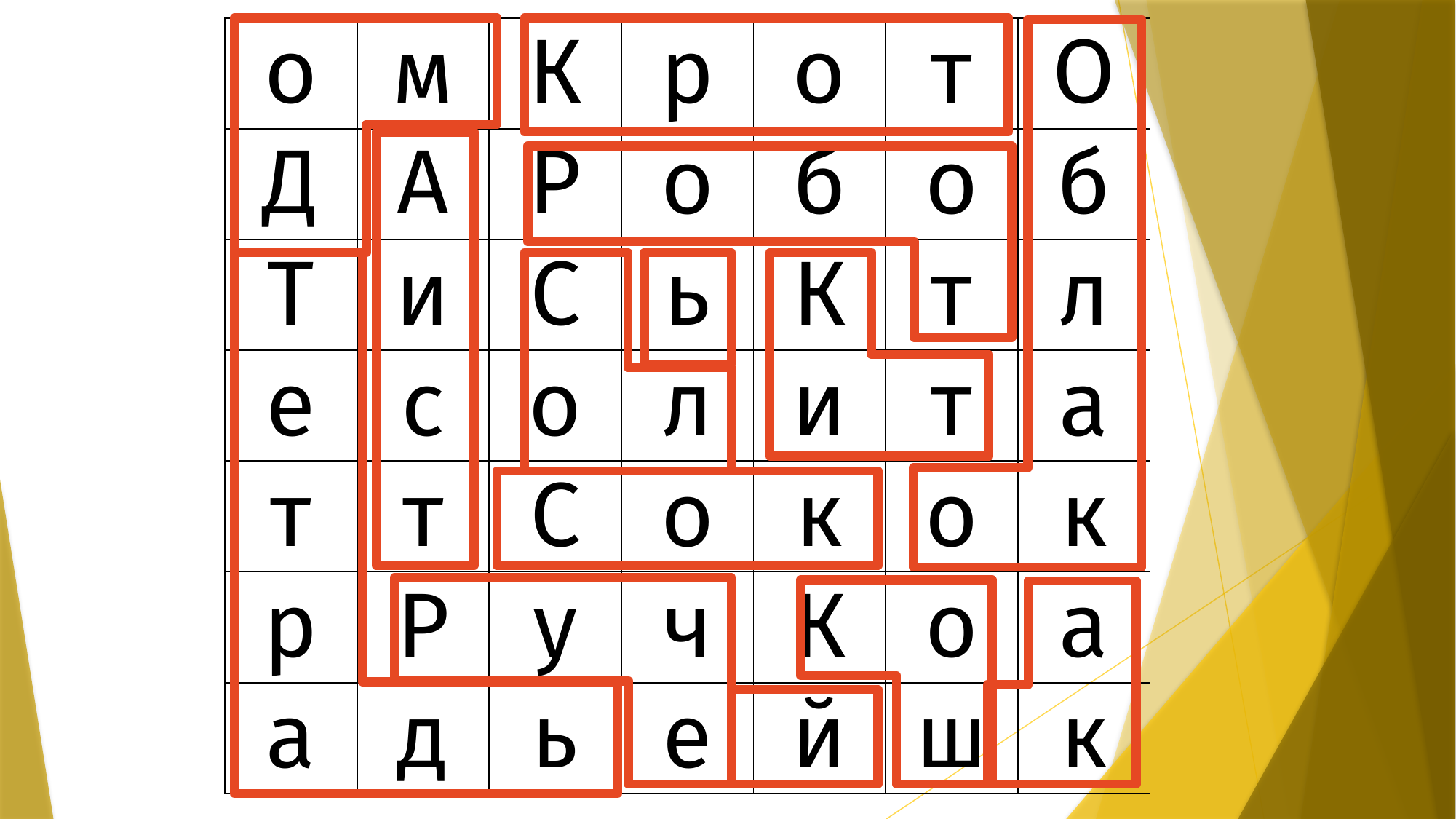

| о | м | К | р | о | т | О |
| --- | --- | --- | --- | --- | --- | --- |
| Д | А | Р | о | б | о | б |
| Т | и | С | ь | К | т | л |
| е | с | о | л | и | т | а |
| т | т | С | о | к | о | к |
| р | Р | у | ч | К | о | а |
| а | д | ь | е | й | ш | к |

#